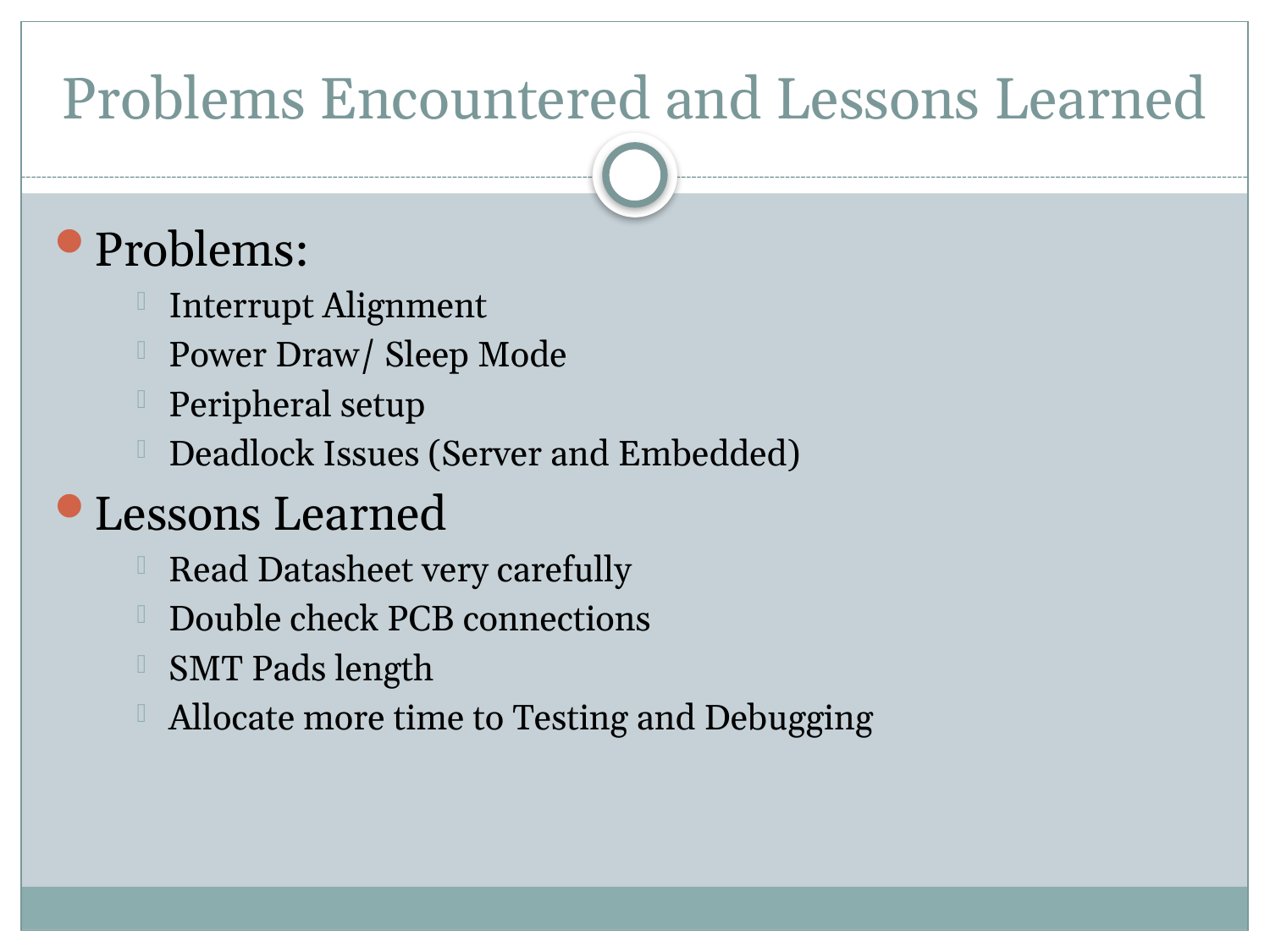

# Problems Encountered and Lessons Learned
Problems:
Interrupt Alignment
Power Draw/ Sleep Mode
Peripheral setup
Deadlock Issues (Server and Embedded)
Lessons Learned
Read Datasheet very carefully
Double check PCB connections
SMT Pads length
Allocate more time to Testing and Debugging